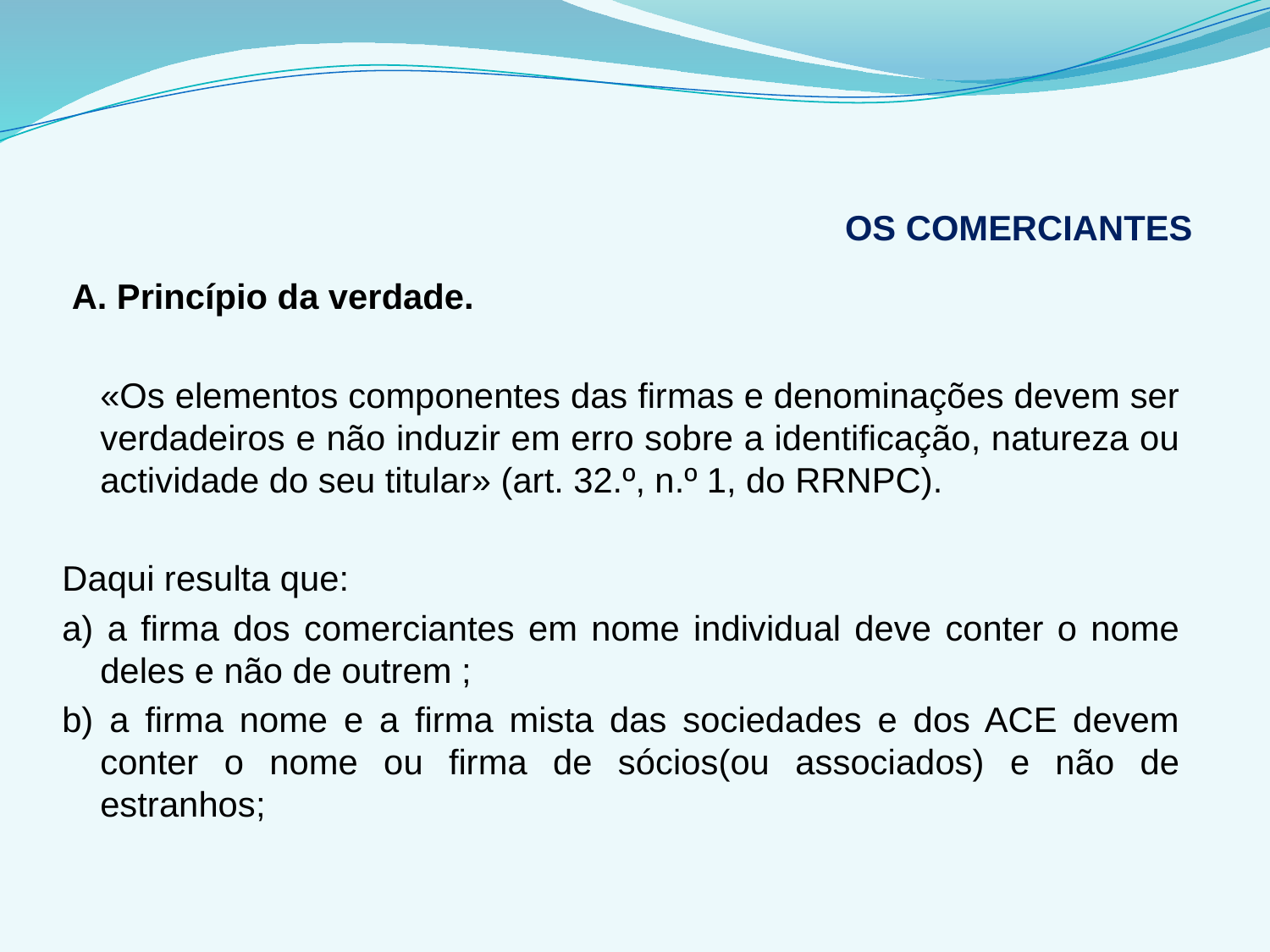

# OS COMERCIANTES
 A. Princípio da verdade.

	«Os elementos componentes das firmas e denominações devem ser verdadeiros e não induzir em erro sobre a identificação, natureza ou actividade do seu titular» (art. 32.º, n.º 1, do RRNPC).

Daqui resulta que:
a) a firma dos comerciantes em nome individual deve conter o nome deles e não de outrem ;
b) a firma nome e a firma mista das sociedades e dos ACE devem conter o nome ou firma de sócios(ou associados) e não de estranhos;